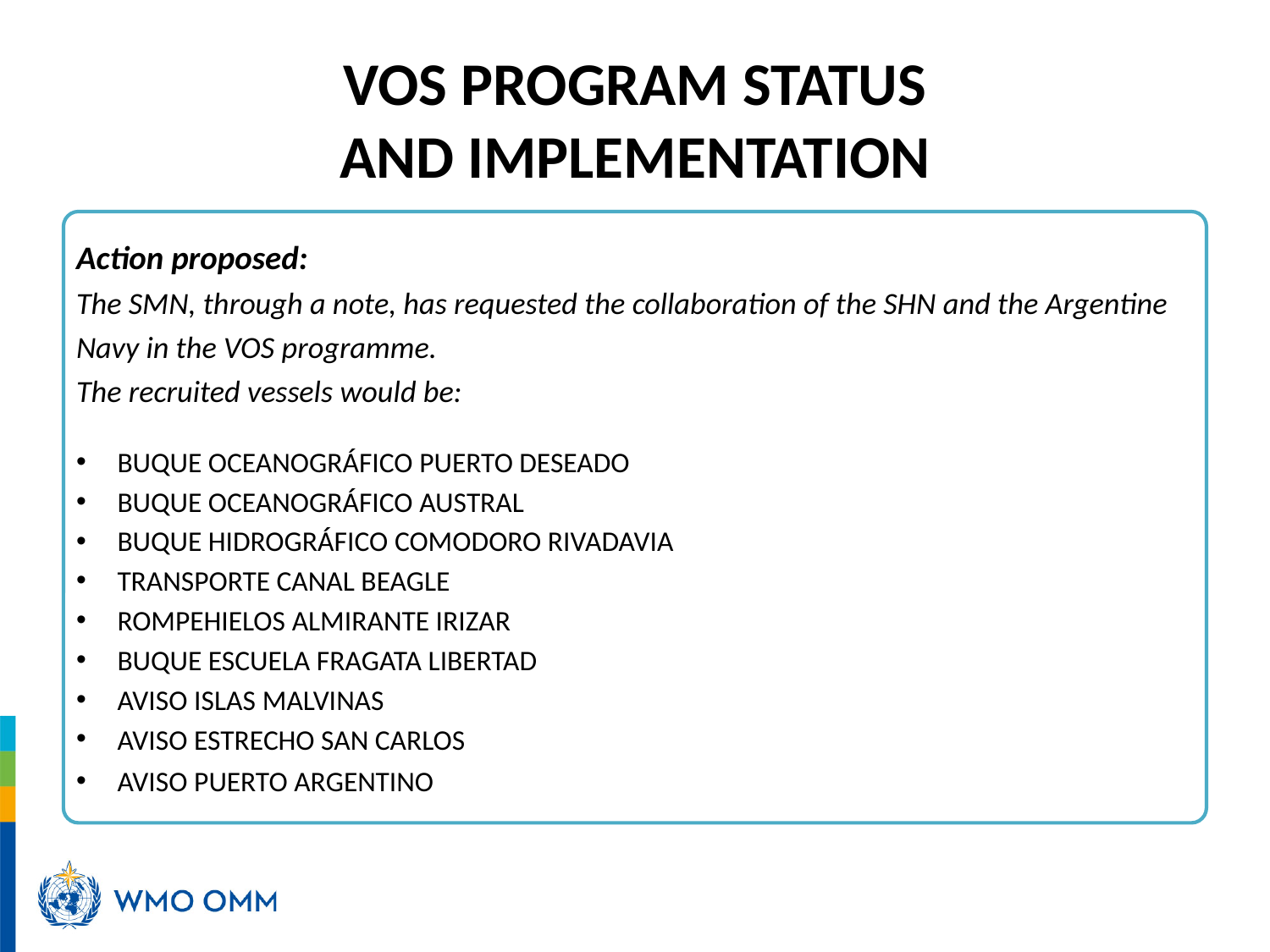

# VOS PROGRAM STATUS AND IMPLEMENTATION

Action proposed:
The SMN, through a note, has requested the collaboration of the SHN and the Argentine Navy in the VOS programme.
The recruited vessels would be:

BUQUE OCEANOGRÁFICO PUERTO DESEADO
BUQUE OCEANOGRÁFICO AUSTRAL
BUQUE HIDROGRÁFICO COMODORO RIVADAVIA
TRANSPORTE CANAL BEAGLE
ROMPEHIELOS ALMIRANTE IRIZAR
BUQUE ESCUELA FRAGATA LIBERTAD
AVISO ISLAS MALVINAS
AVISO ESTRECHO SAN CARLOS
AVISO PUERTO ARGENTINO